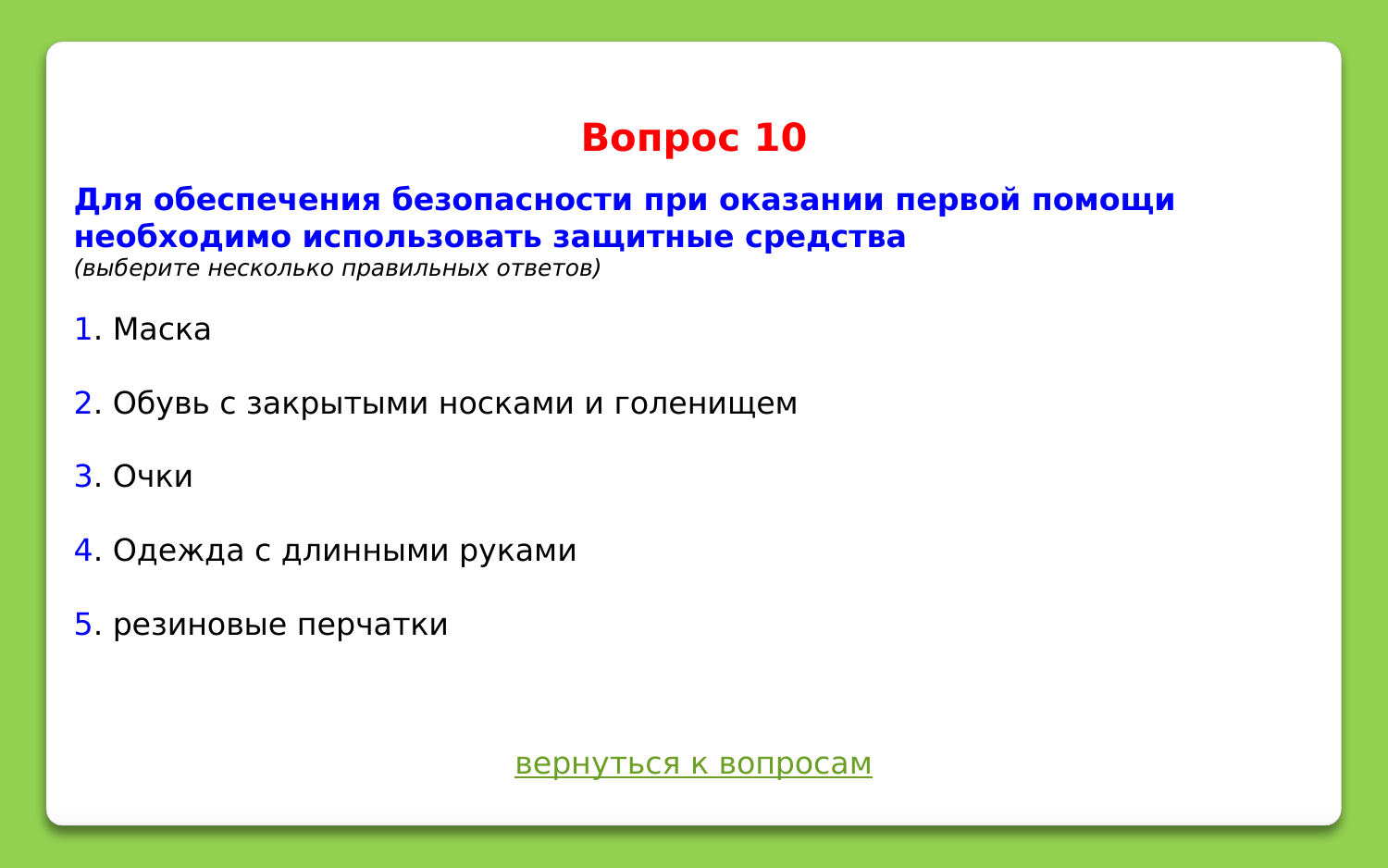

Вопрос 10

Для обеспечения безопасности при оказании первой помощи необходимо использовать защитные средства
(выберите несколько правильных ответов)

1. Маска

2. Обувь с закрытыми носками и голенищем

3. Очки

4. Одежда с длинными руками

5. резиновые перчатки

вернуться к вопросам